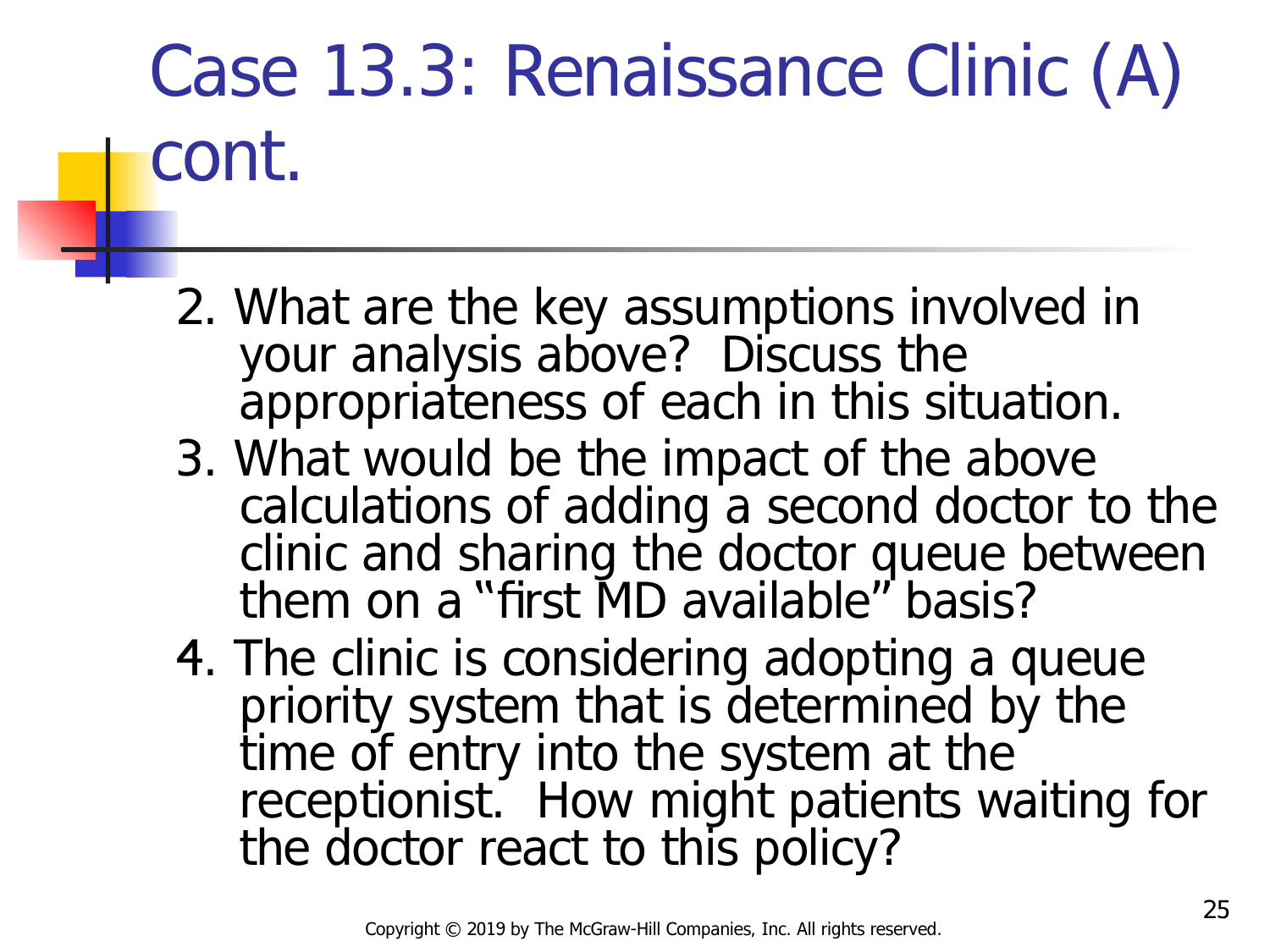

# Case 13.3: Renaissance Clinic (A) cont.
2. What are the key assumptions involved in your analysis above?  Discuss the appropriateness of each in this situation.
3. What would be the impact of the above calculations of adding a second doctor to the clinic and sharing the doctor queue between them on a “first MD available” basis?
4. The clinic is considering adopting a queue priority system that is determined by the time of entry into the system at the receptionist.  How might patients waiting for the doctor react to this policy?
25
Copyright © 2019 by The McGraw-Hill Companies, Inc. All rights reserved.